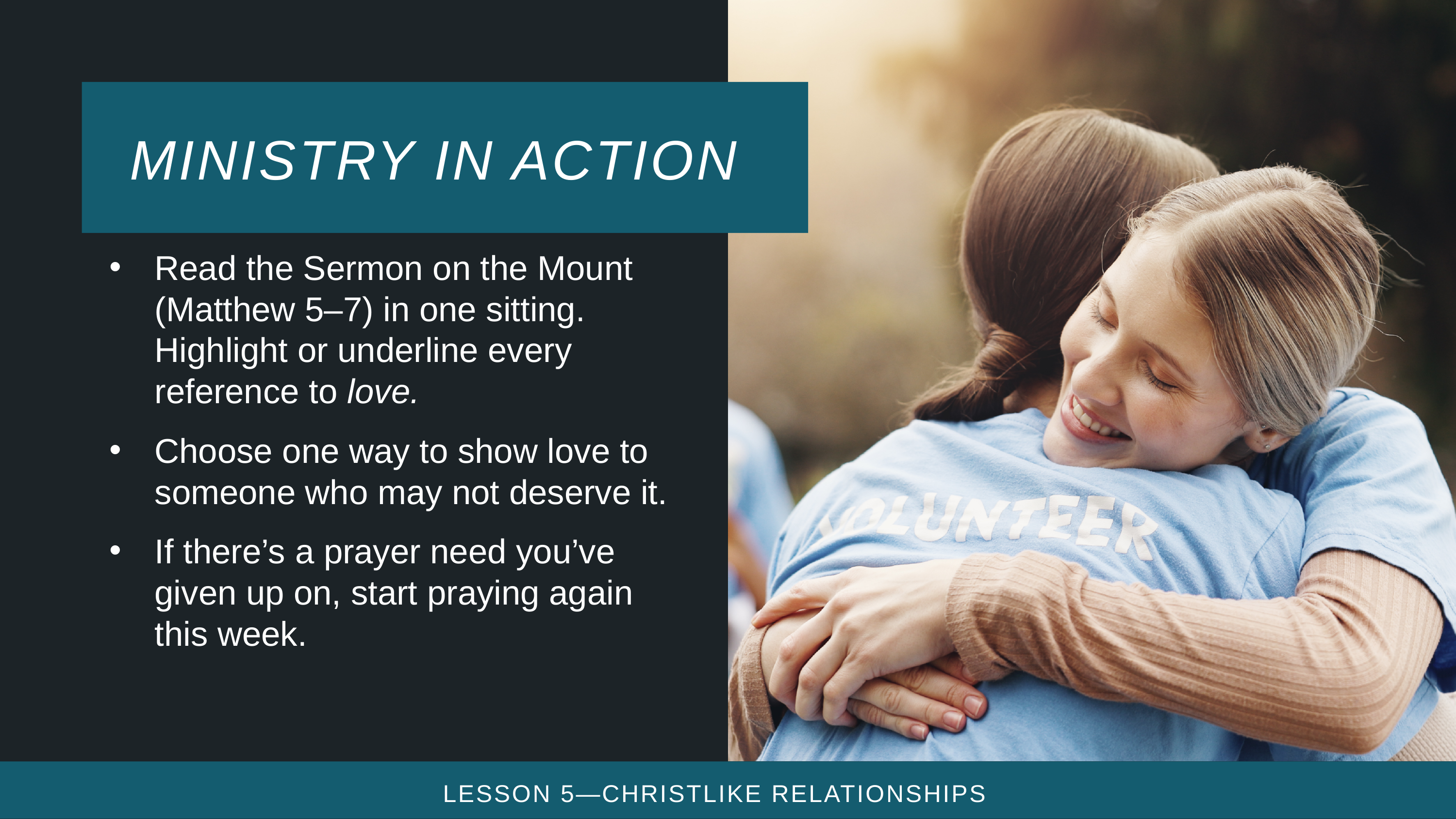

Read the Sermon on the Mount (Matthew 5–7) in one sitting. Highlight or underline every reference to love.
Choose one way to show love to someone who may not deserve it.
If there’s a prayer need you’ve given up on, start praying again this week.